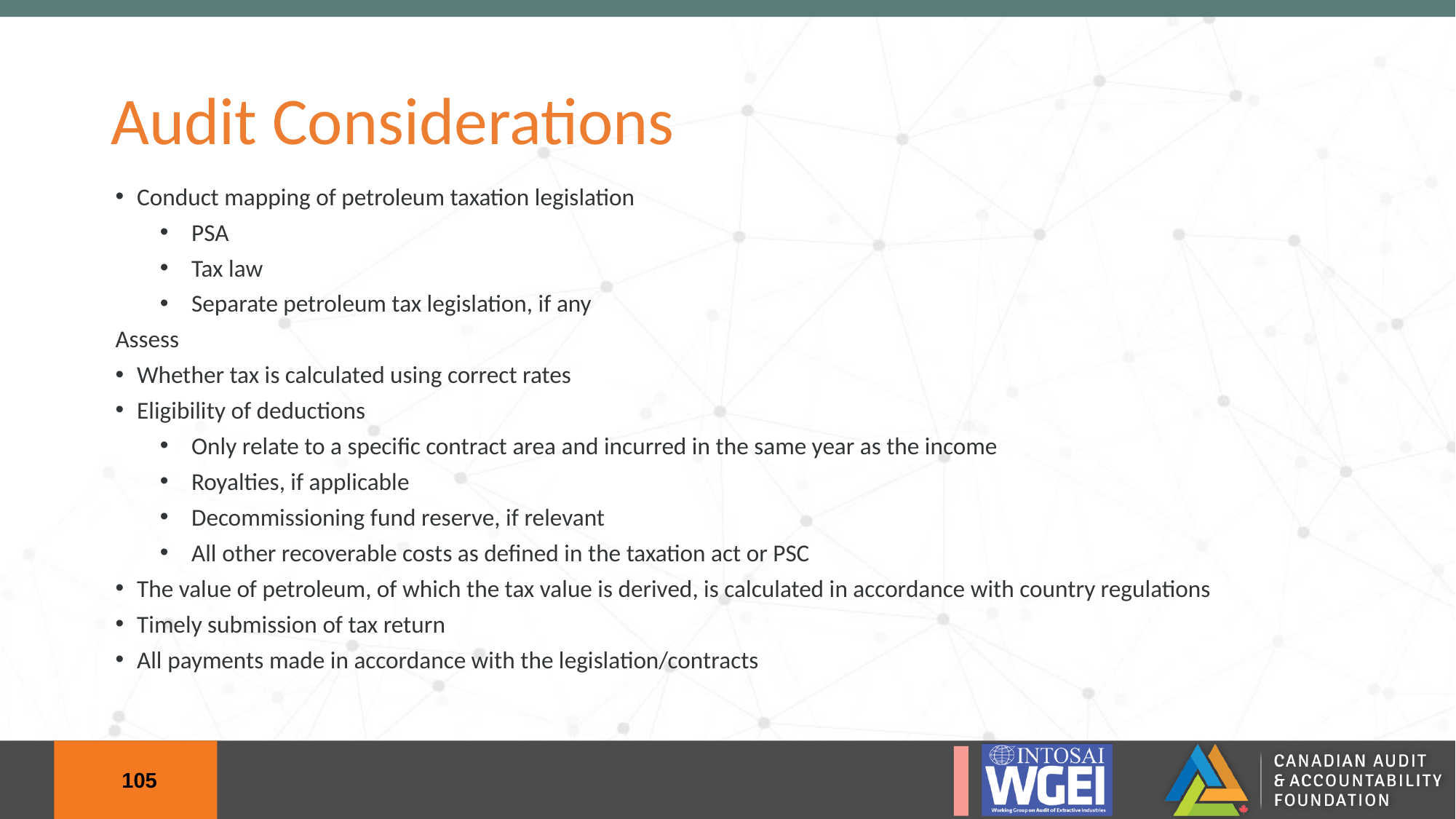

# Audit Considerations
Conduct mapping of petroleum taxation legislation
PSA
Tax law
Separate petroleum tax legislation, if any
Assess
Whether tax is calculated using correct rates
Eligibility of deductions
Only relate to a specific contract area and incurred in the same year as the income
Royalties, if applicable
Decommissioning fund reserve, if relevant
All other recoverable costs as defined in the taxation act or PSC
The value of petroleum, of which the tax value is derived, is calculated in accordance with country regulations
Timely submission of tax return
All payments made in accordance with the legislation/contracts